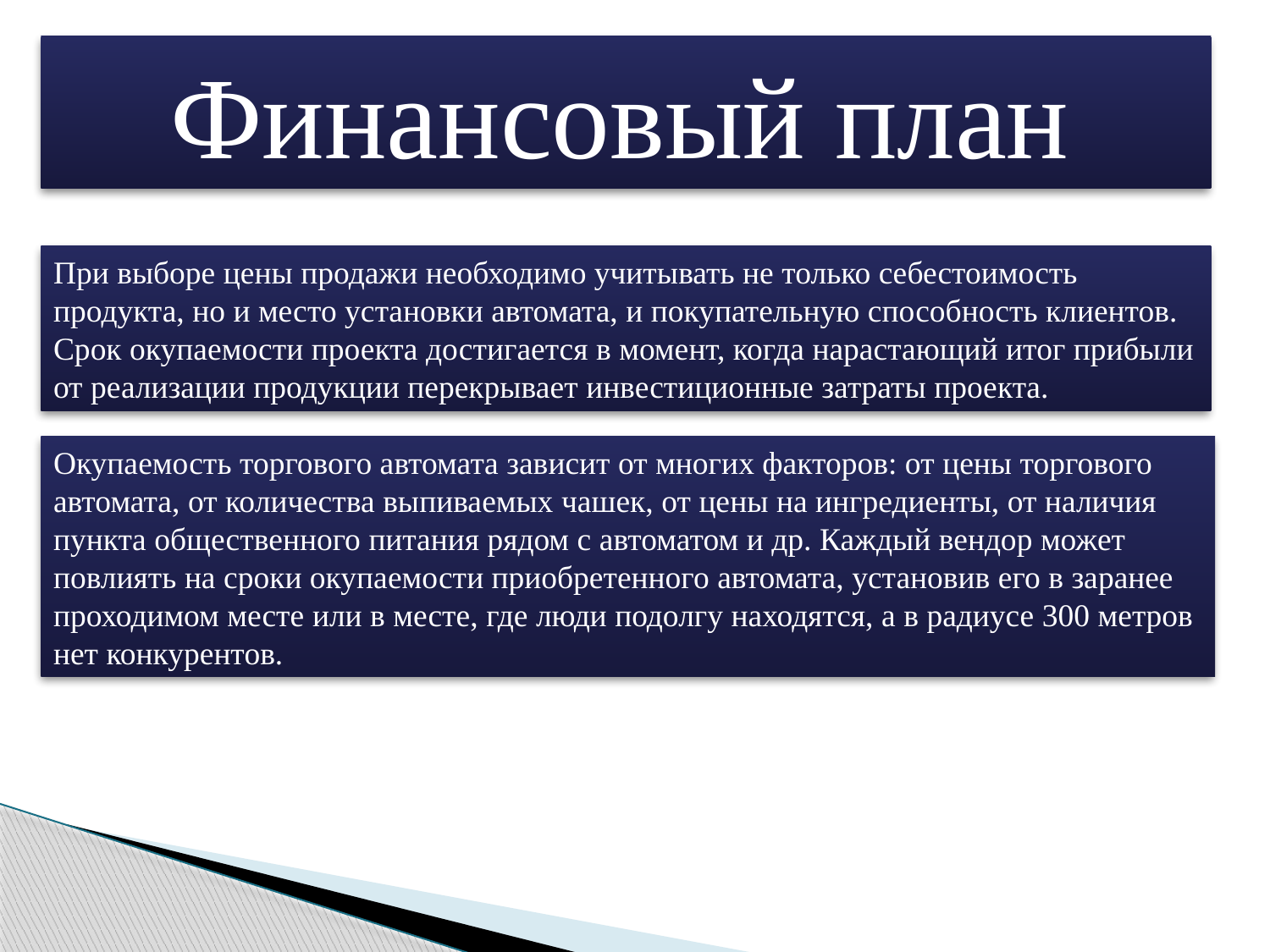

Финансовый план
При выборе цены продажи необходимо учитывать не только себестоимость продукта, но и место установки автомата, и покупательную способность клиентов.
Срок окупаемости проекта достигается в момент, когда нарастающий итог прибыли от реализации продукции перекрывает инвестиционные затраты проекта.
Окупаемость торгового автомата зависит от многих факторов: от цены торгового автомата, от количества выпиваемых чашек, от цены на ингредиенты, от наличия пункта общественного питания рядом с автоматом и др. Каждый вендор может повлиять на сроки окупаемости приобретенного автомата, установив его в заранее проходимом месте или в месте, где люди подолгу находятся, а в радиусе 300 метров нет конкурентов.